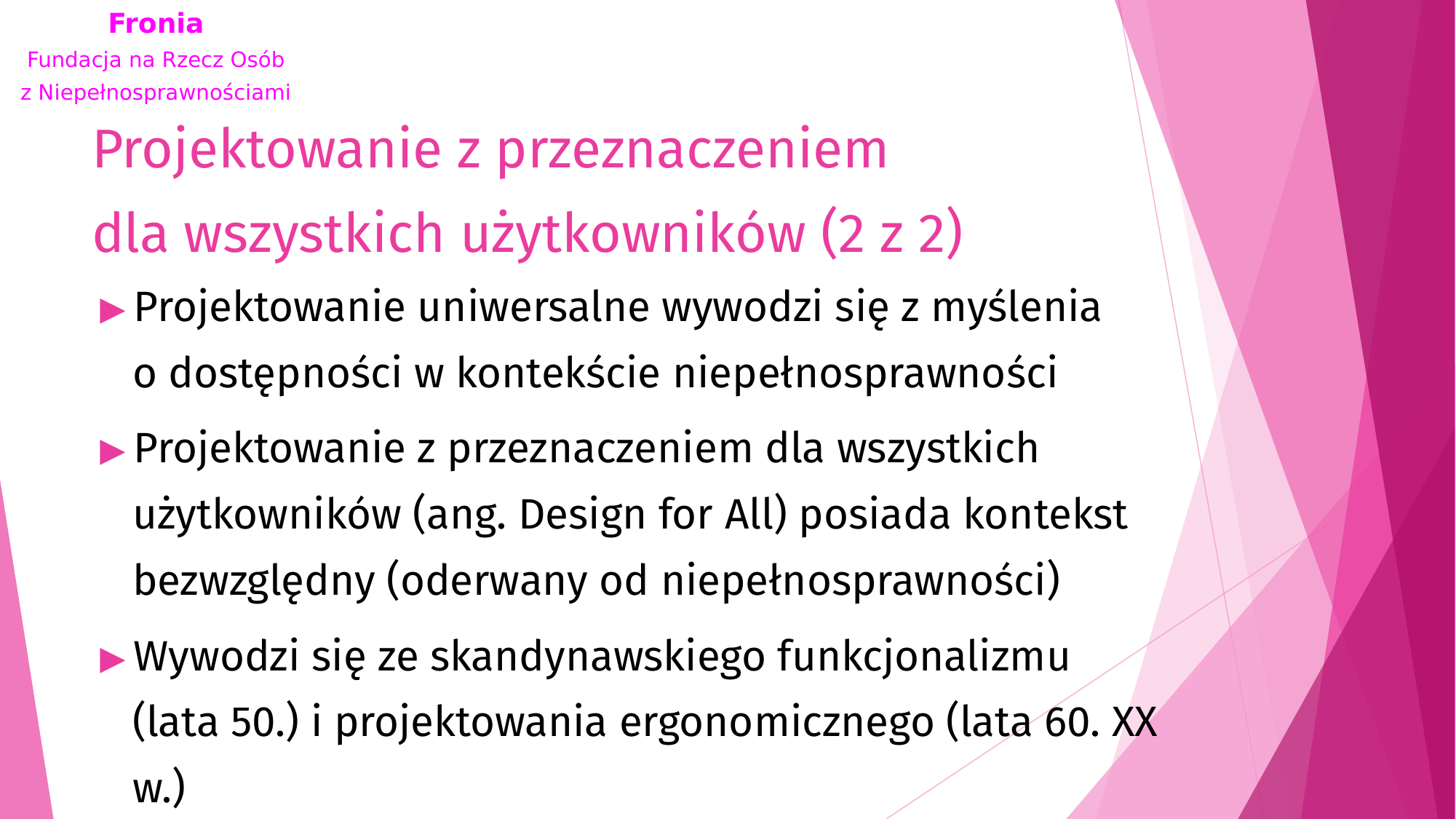

# Projektowanie z przeznaczeniem dla wszystkich użytkowników (2 z 2)
Projektowanie uniwersalne wywodzi się z myślenia o dostępności w kontekście niepełnosprawności
Projektowanie z przeznaczeniem dla wszystkich użytkowników (ang. Design for All) posiada kontekst bezwzględny (oderwany od niepełnosprawności)
Wywodzi się ze skandynawskiego funkcjonalizmu (lata 50.) i projektowania ergonomicznego (lata 60. XX w.)
Co do zasady synonimy